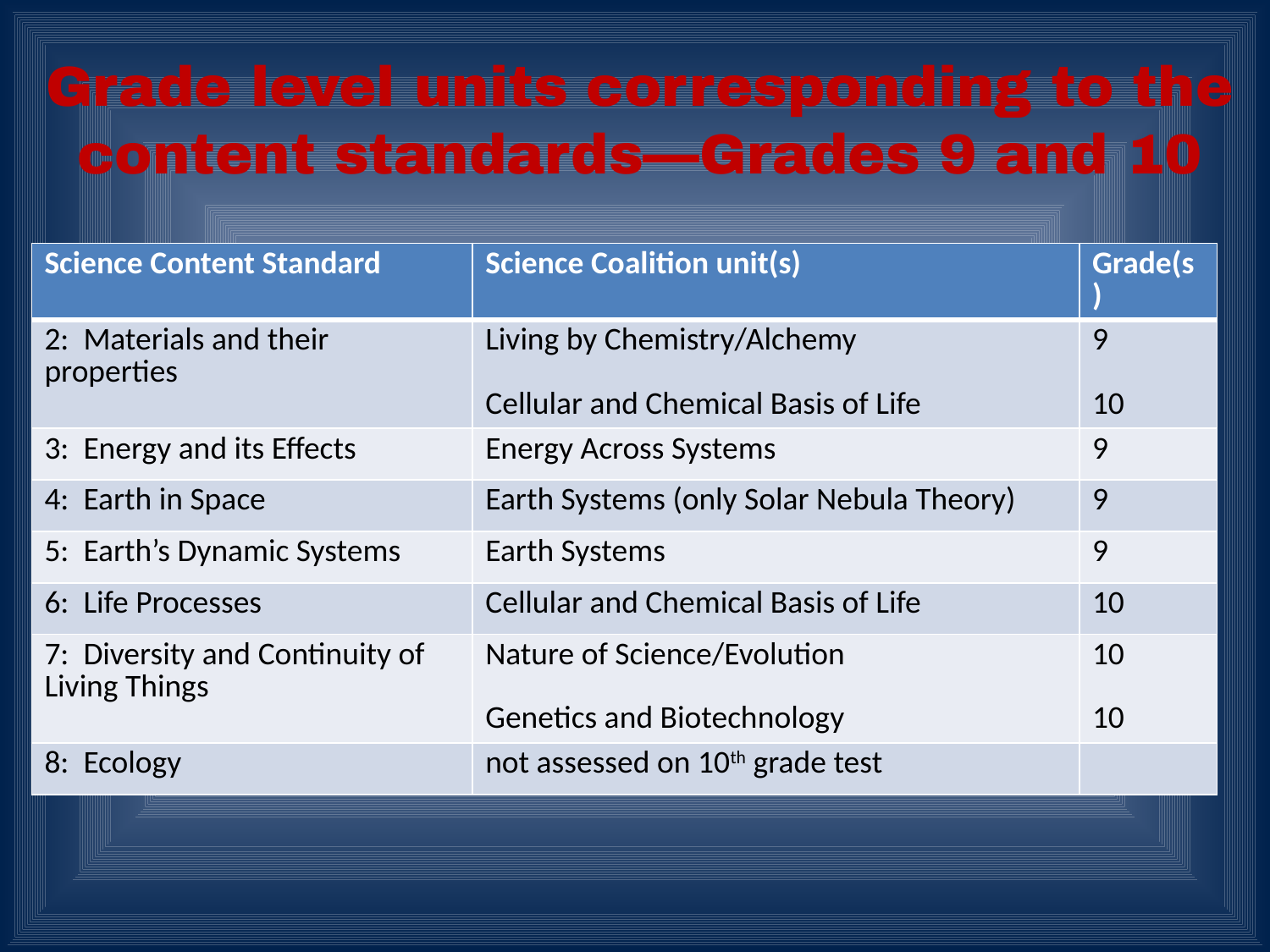

# Grade level units corresponding to the content standards—Grades 9 and 10
| Science Content Standard | Science Coalition unit(s) | Grade(s) |
| --- | --- | --- |
| 2: Materials and their properties | Living by Chemistry/Alchemy Cellular and Chemical Basis of Life | 9 10 |
| 3: Energy and its Effects | Energy Across Systems | 9 |
| 4: Earth in Space | Earth Systems (only Solar Nebula Theory) | 9 |
| 5: Earth’s Dynamic Systems | Earth Systems | 9 |
| 6: Life Processes | Cellular and Chemical Basis of Life | 10 |
| 7: Diversity and Continuity of Living Things | Nature of Science/Evolution Genetics and Biotechnology | 10 10 |
| 8: Ecology | not assessed on 10th grade test |  |